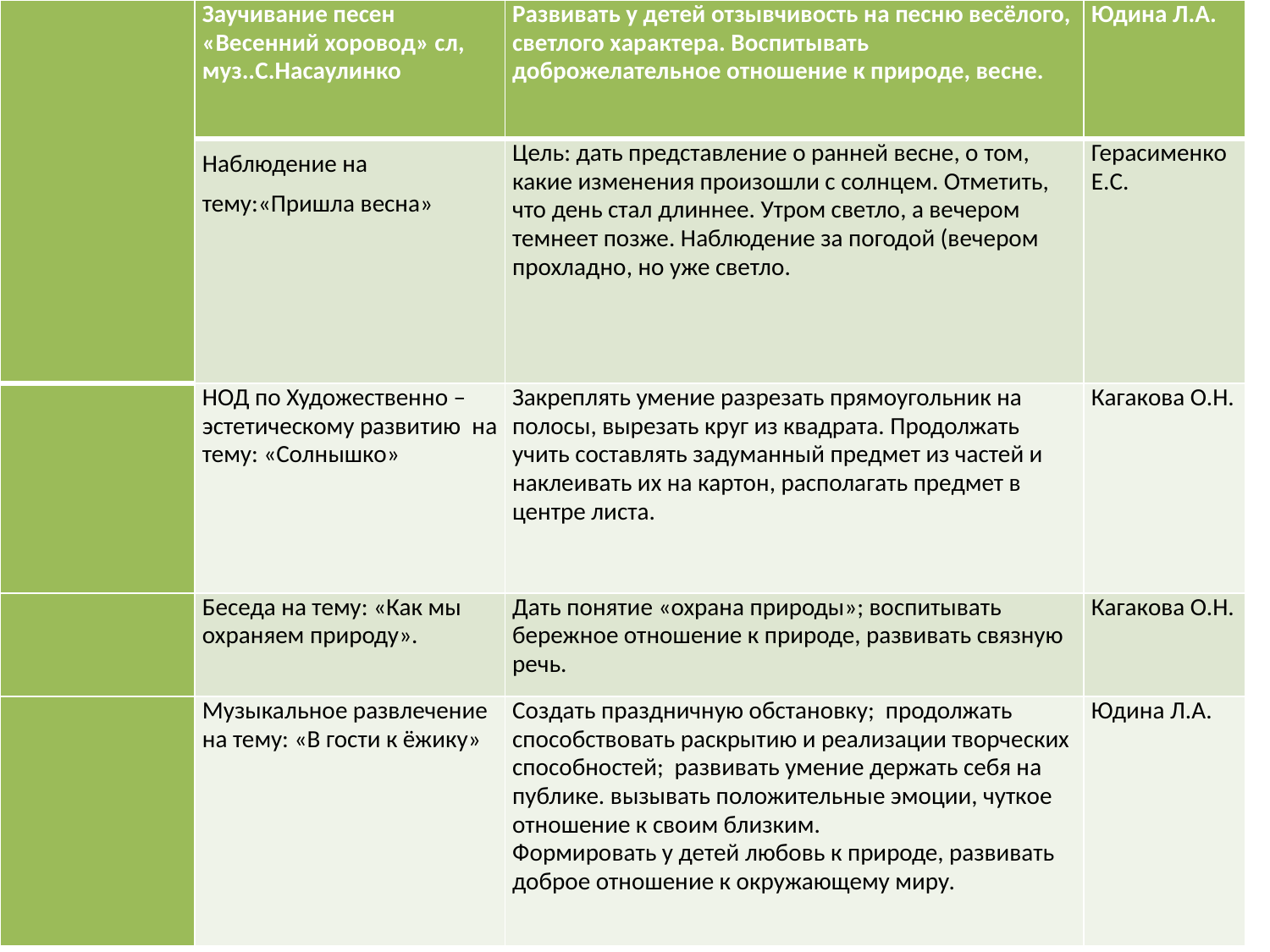

|  | Заучивание песен «Весенний хоровод» сл, муз..С.Насаулинко | Развивать у детей отзывчивость на песню весёлого, светлого характера. Воспитывать доброжелательное отношение к природе, весне. | Юдина Л.А. |
| --- | --- | --- | --- |
|  | Наблюдение на тему:«Пришла весна» | Цель: дать представление о ранней весне, о том, какие изменения произошли с солнцем. Отметить, что день стал длиннее. Утром светло, а вечером темнеет позже. Наблюдение за погодой (вечером прохладно, но уже светло. | Герасименко Е.С. |
|  | НОД по Художественно – эстетическому развитию на тему: «Солнышко» | Закреплять умение разрезать прямоугольник на полосы, вырезать круг из квадрата. Продолжать учить составлять задуманный предмет из частей и наклеивать их на картон, располагать предмет в центре листа. | Кагакова О.Н. |
|  | Беседа на тему: «Как мы охраняем природу». | Дать понятие «охрана природы»; воспитывать бережное отношение к природе, развивать связную речь. | Кагакова О.Н. |
|  | Музыкальное развлечение на тему: «В гости к ёжику» | Создать праздничную обстановку; продолжать способствовать раскрытию и реализации творческих способностей; развивать умение держать себя на публике. вызывать положительные эмоции, чуткое отношение к своим близким. Формировать у детей любовь к природе, развивать доброе отношение к окружающему миру. | Юдина Л.А. |